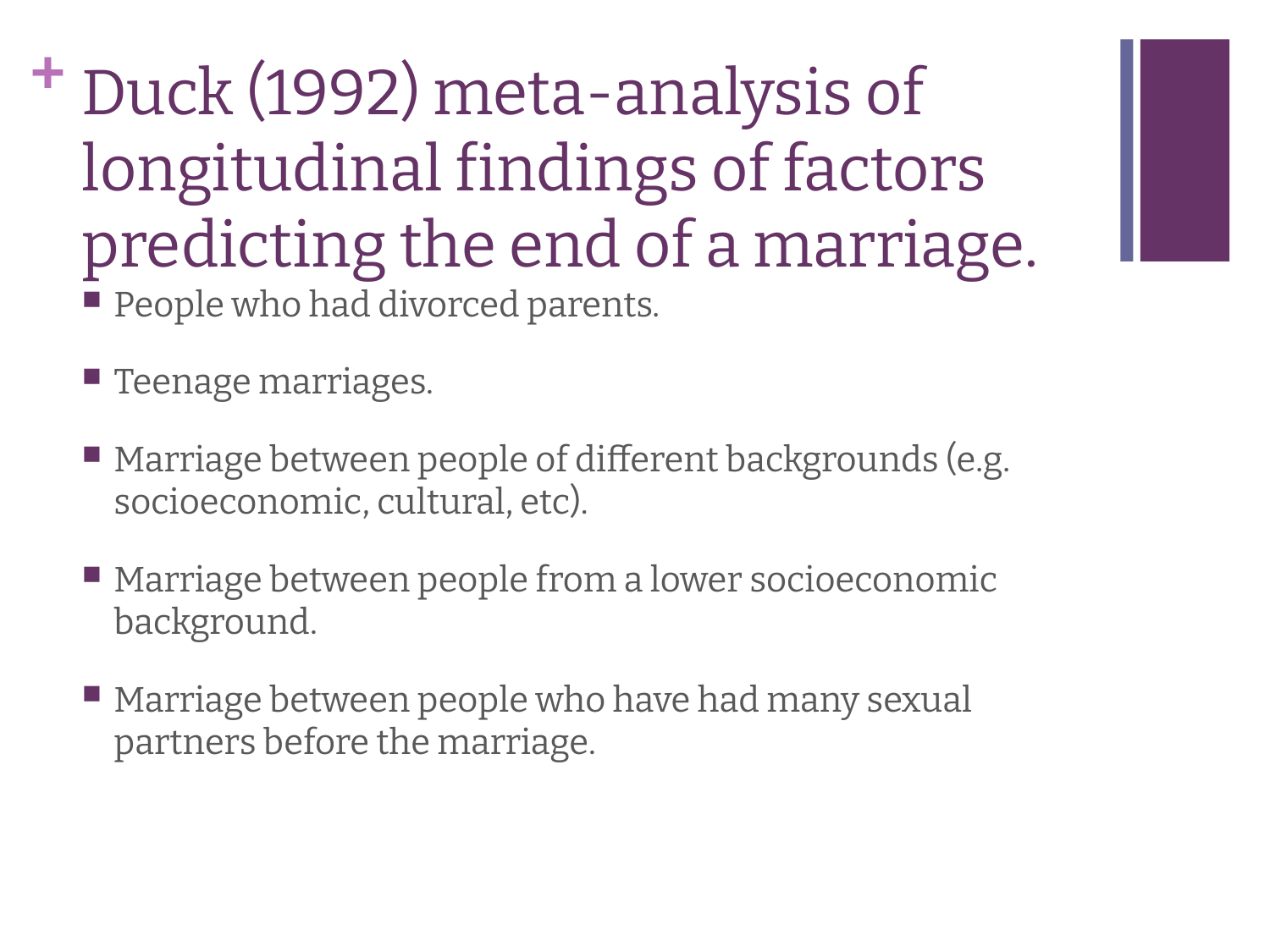

# Duck (1992) meta-analysis of longitudinal findings of factors predicting the end of a marriage.
People who had divorced parents.
Teenage marriages.
Marriage between people of different backgrounds (e.g. socioeconomic, cultural, etc).
Marriage between people from a lower socioeconomic background.
Marriage between people who have had many sexual partners before the marriage.